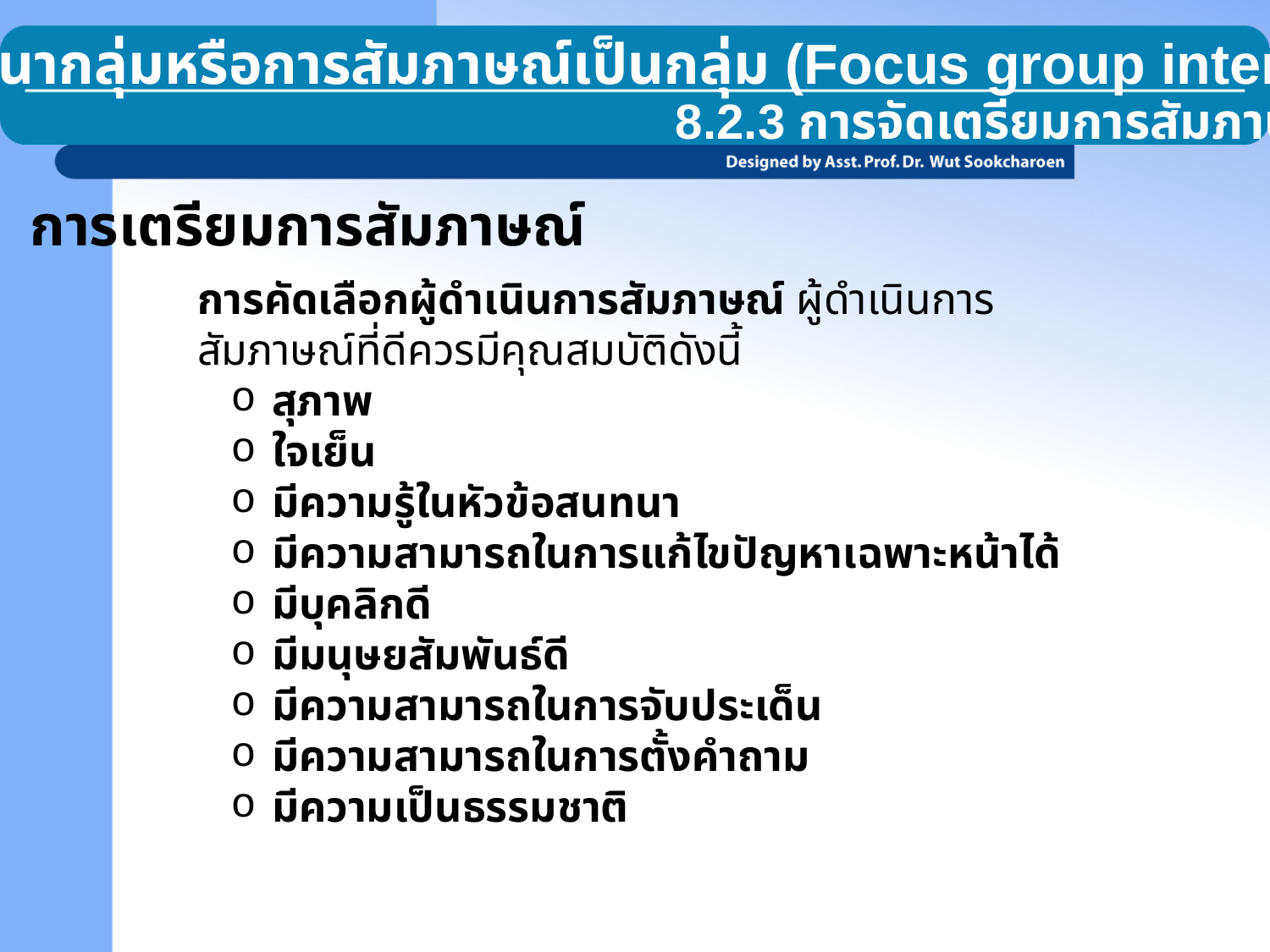

8.2 การสนทนากลุ่มหรือการสัมภาษณ์เป็นกลุ่ม (Focus group interviewing)
8.2.3 การจัดเตรียมการสัมภาษณ์
การเตรียมการสัมภาษณ์
การคัดเลือกผู้ดำเนินการสัมภาษณ์ ผู้ดำเนินการสัมภาษณ์ที่ดีควรมีคุณสมบัติดังนี้
 สุภาพ
 ใจเย็น
 มีความรู้ในหัวข้อสนทนา
 มีความสามารถในการแก้ไขปัญหาเฉพาะหน้าได้
 มีบุคลิกดี
 มีมนุษยสัมพันธ์ดี
 มีความสามารถในการจับประเด็น
 มีความสามารถในการตั้งคำถาม
 มีความเป็นธรรมชาติ